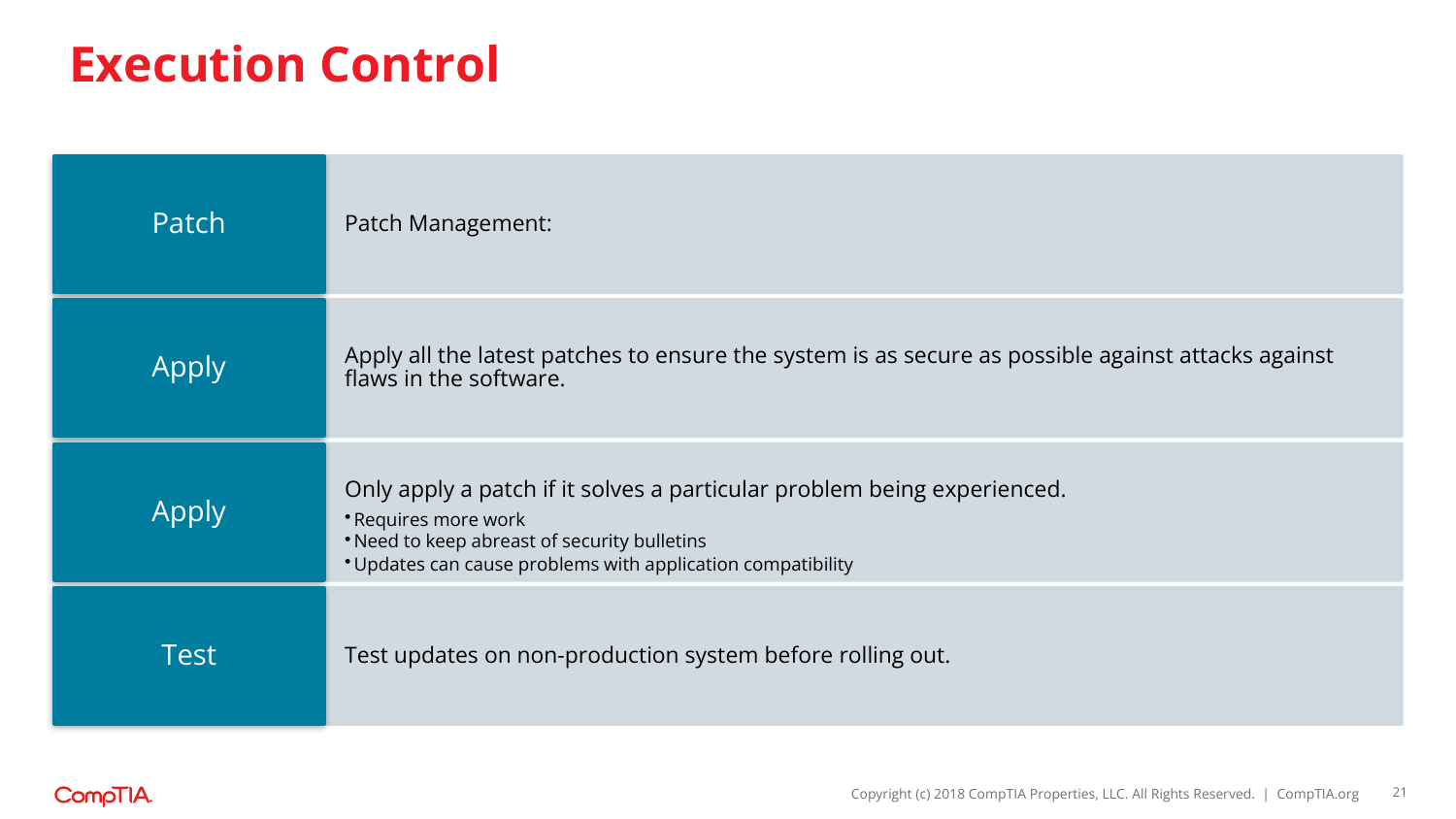

# Execution Control
Patch Management:
Patch
Apply all the latest patches to ensure the system is as secure as possible against attacks against flaws in the software.
Apply
Only apply a patch if it solves a particular problem being experienced.
Requires more work
Need to keep abreast of security bulletins
Updates can cause problems with application compatibility
Apply
Test updates on non-production system before rolling out.
Test
21